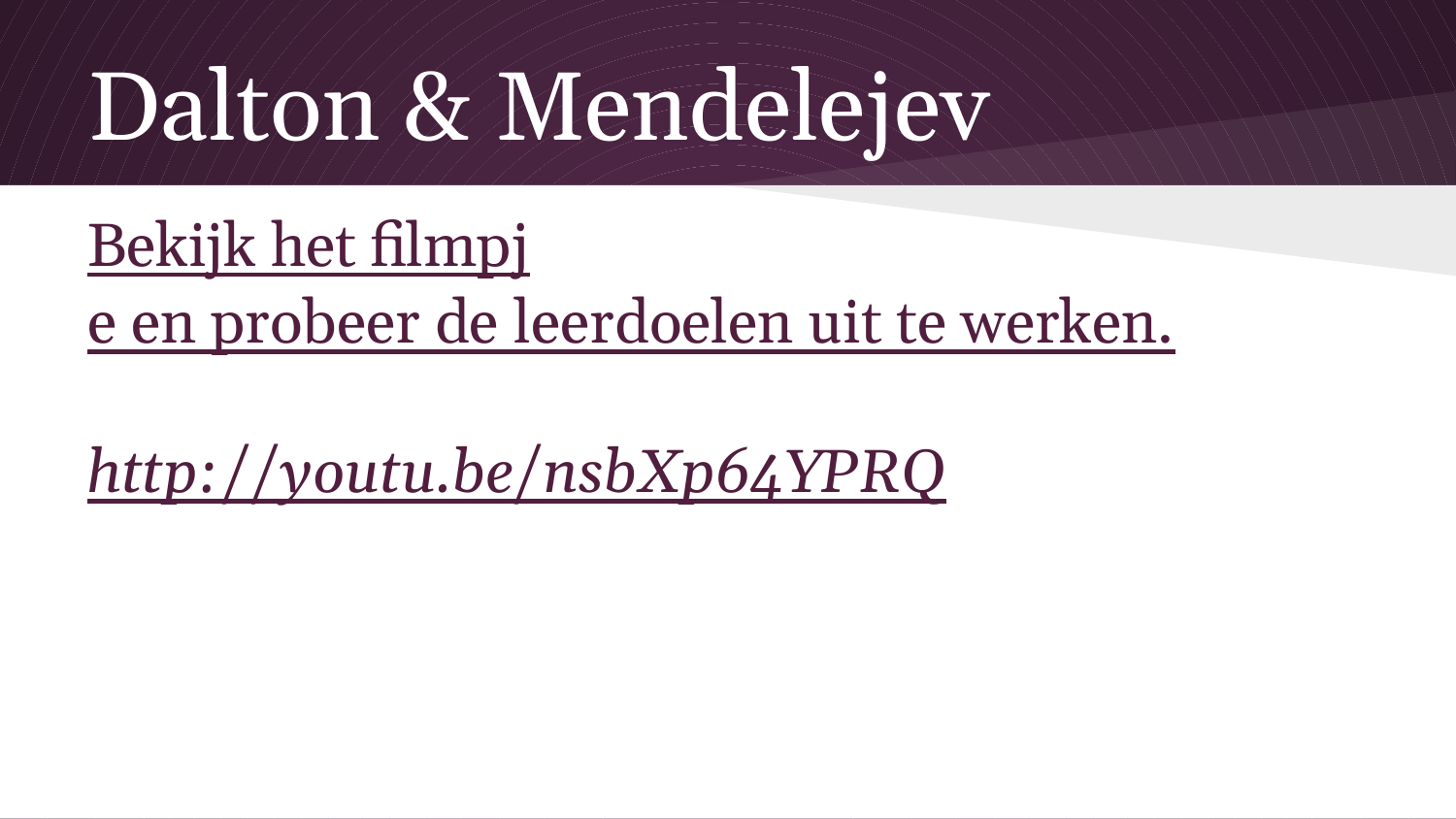

# Dalton & Mendelejev
Bekijk het filmpje en probeer de leerdoelen uit te werken.

http://youtu.be/nsbXp64YPRQ